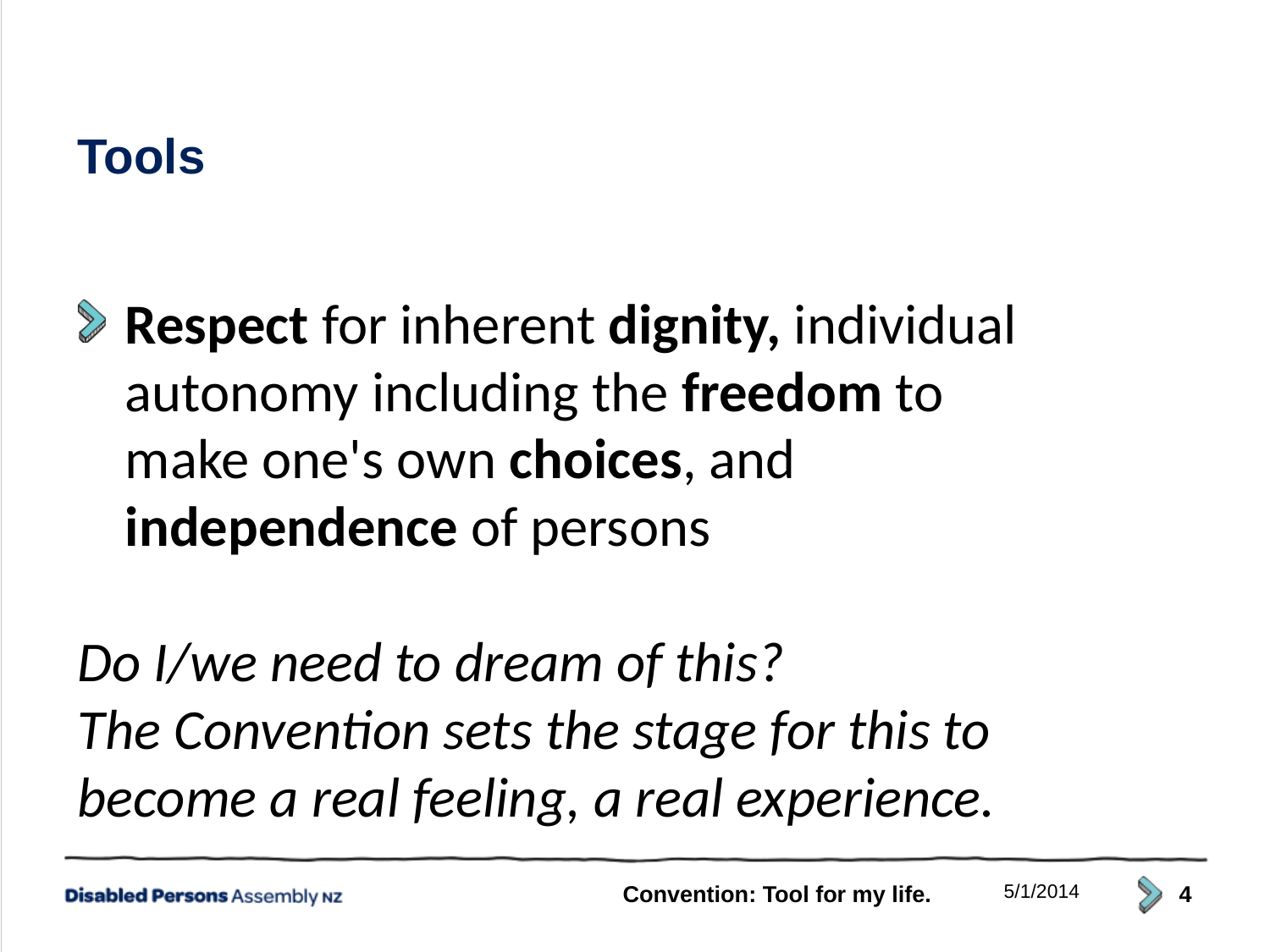

Tools
Respect for inherent dignity, individual autonomy including the freedom to make one's own choices, and independence of persons

Do I/we need to dream of this?
The Convention sets the stage for this to become a real feeling, a real experience.

Convention: Tool for my life.
5/1/2014
4